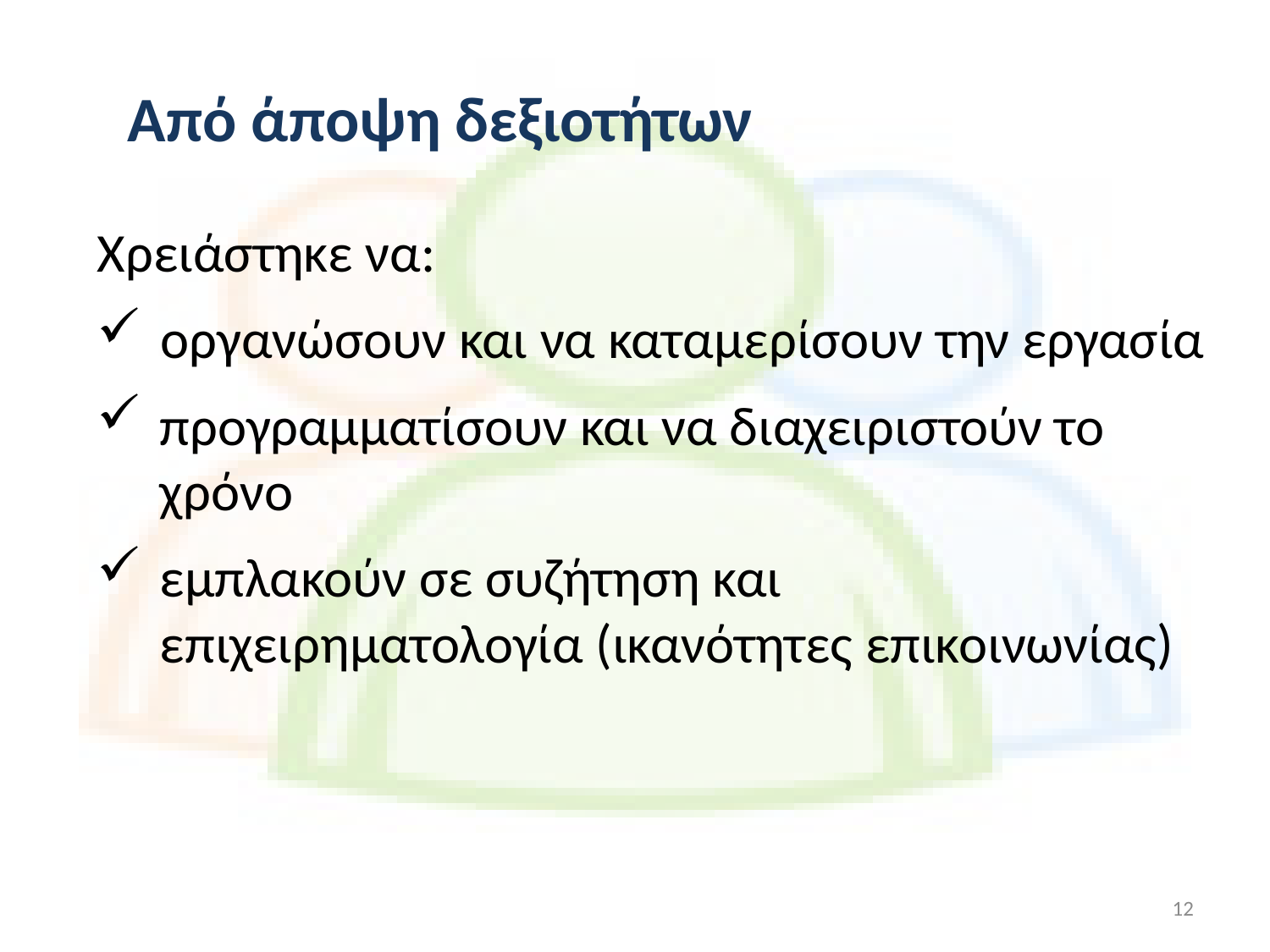

# Από άποψη δεξιοτήτων
Χρειάστηκε να:
οργανώσουν και να καταμερίσουν την εργασία
προγραμματίσουν και να διαχειριστούν το χρόνο
εμπλακούν σε συζήτηση και επιχειρηματολογία (ικανότητες επικοινωνίας)
12